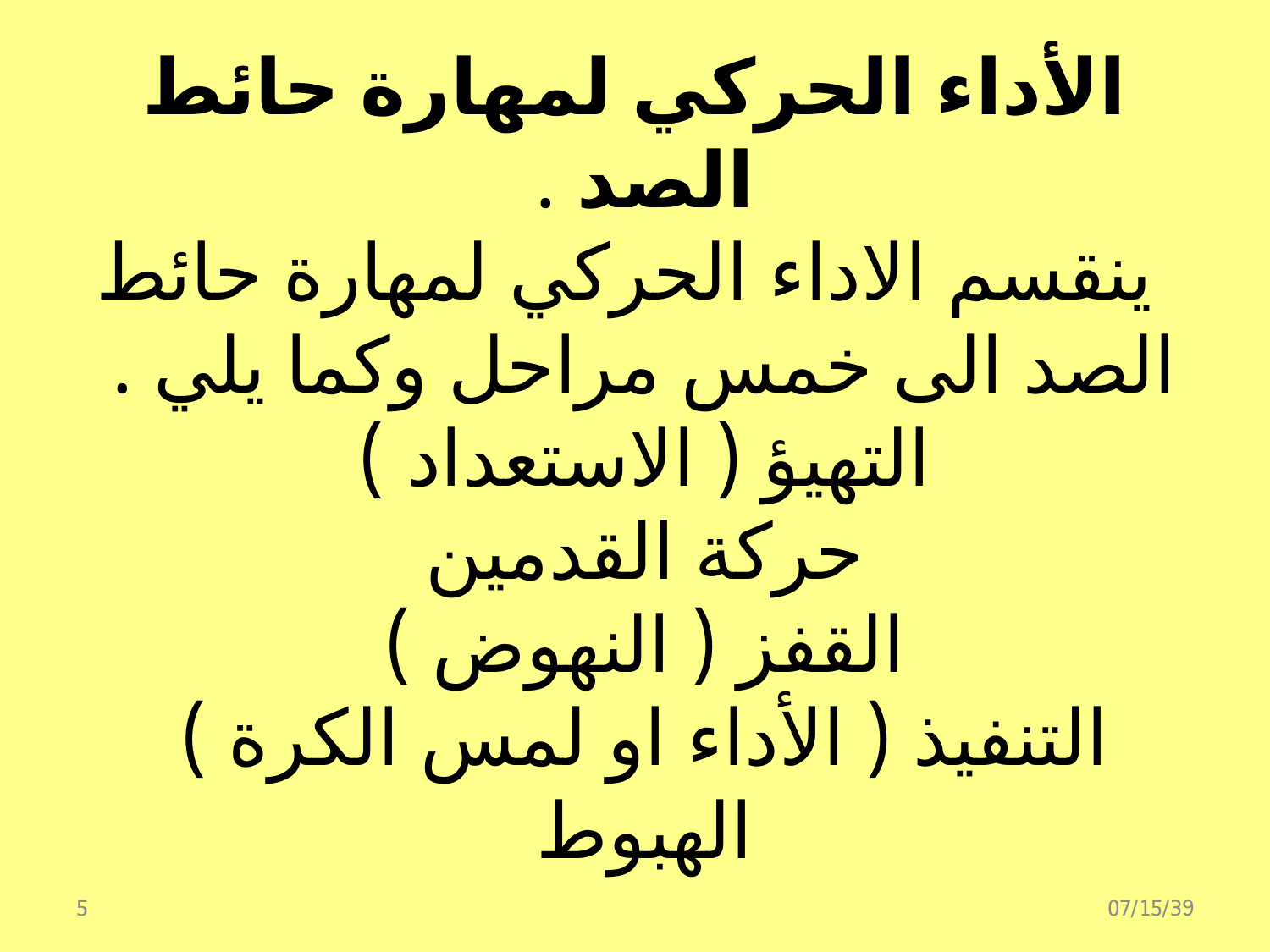

# الأداء الحركي لمهارة حائط الصد . ينقسم الاداء الحركي لمهارة حائط الصد الى خمس مراحل وكما يلي . التهيؤ ( الاستعداد ) حركة القدمين القفز ( النهوض ) التنفيذ ( الأداء او لمس الكرة ) الهبوط
5
07/15/39